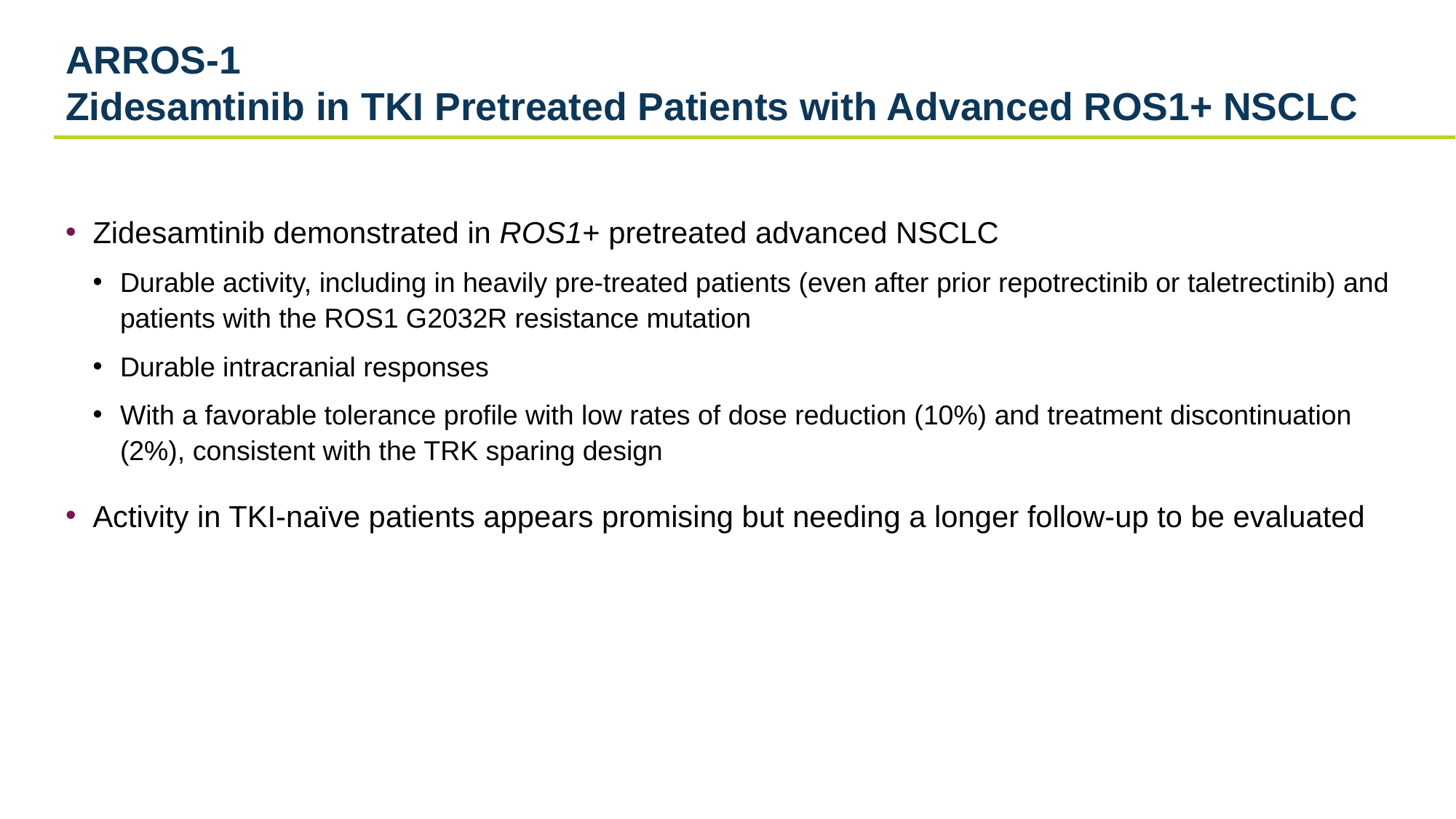

# ARROS-1 Zidesamtinib in TKI Pretreated Patients with Advanced ROS1+ NSCLC
Zidesamtinib demonstrated in ROS1+ pretreated advanced NSCLC
Durable activity, including in heavily pre-treated patients (even after prior repotrectinib or taletrectinib) and patients with the ROS1 G2032R resistance mutation
Durable intracranial responses
With a favorable tolerance profile with low rates of dose reduction (10%) and treatment discontinuation (2%), consistent with the TRK sparing design
Activity in TKI-naïve patients appears promising but needing a longer follow-up to be evaluated